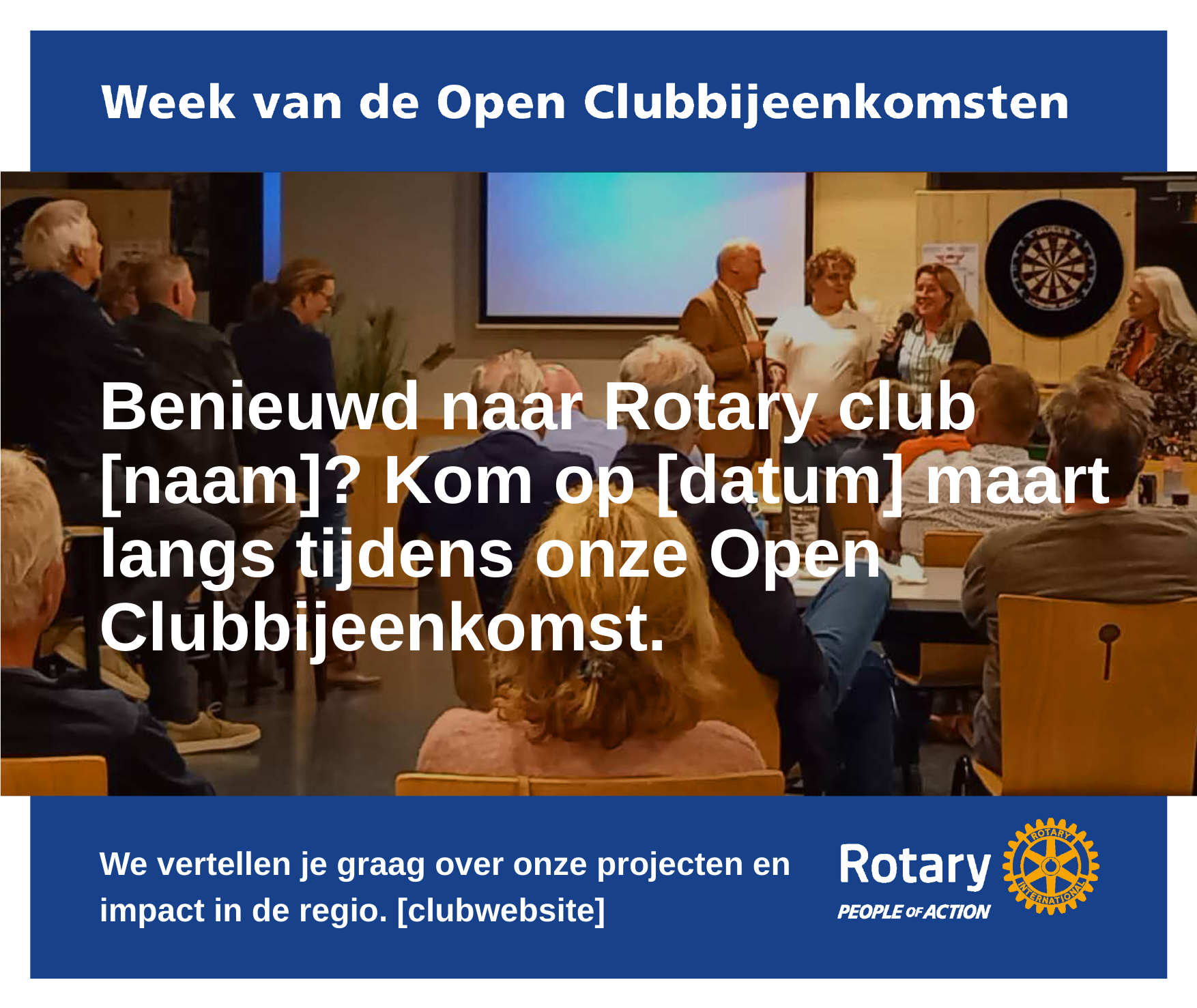

# Benieuwd naar Rotary club [naam]? Kom op [datum] maart langs tijdens onze Open Clubbijeenkomst.
We vertellen je graag over onze projecten en impact in de regio. [clubwebsite]